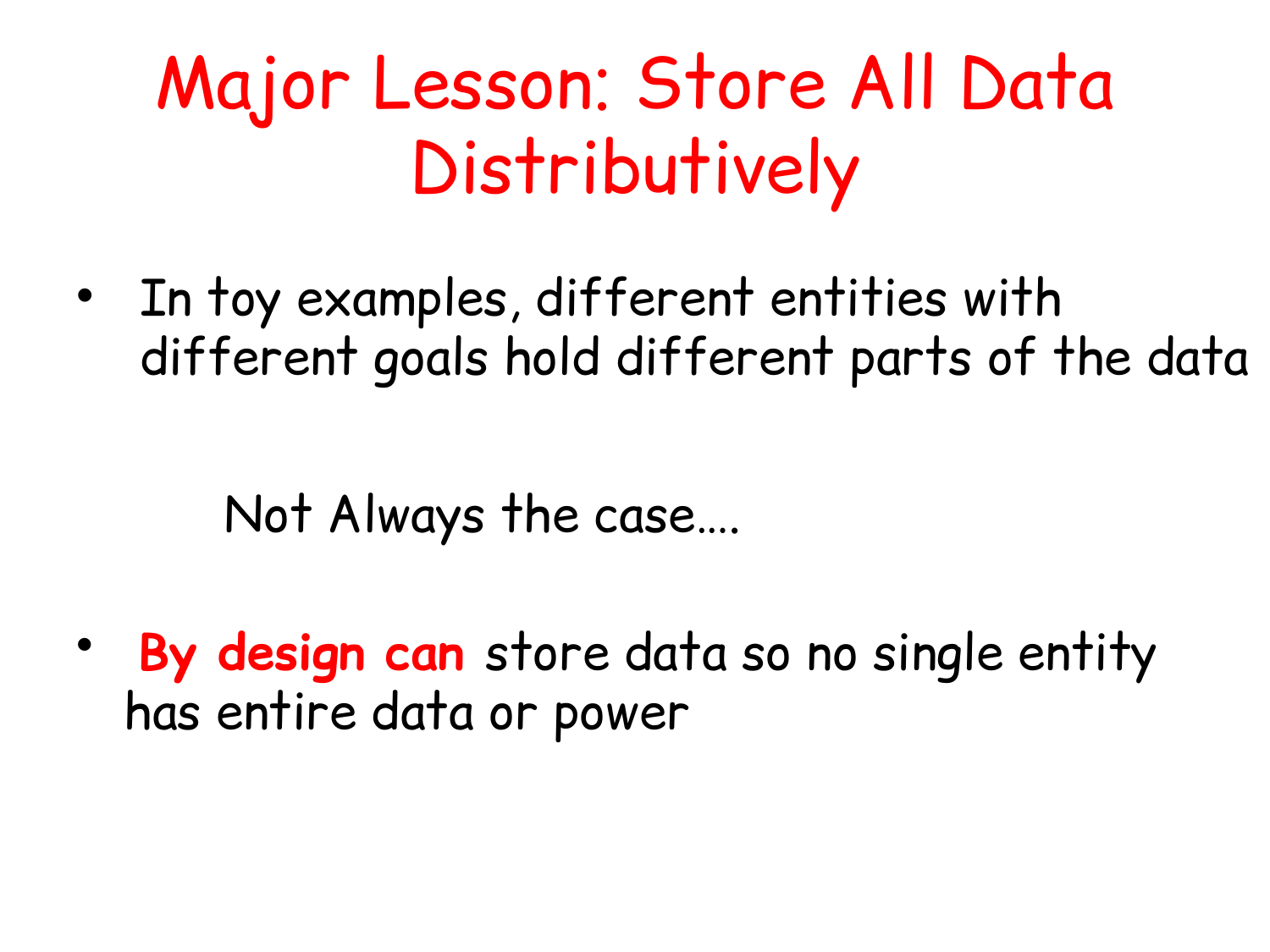

Major Lesson: Store All Data Distributively
# In toy examples, different entities with different goals hold different parts of the data
          Not Always the case….

 By design can store data so no single entity has entire data or power